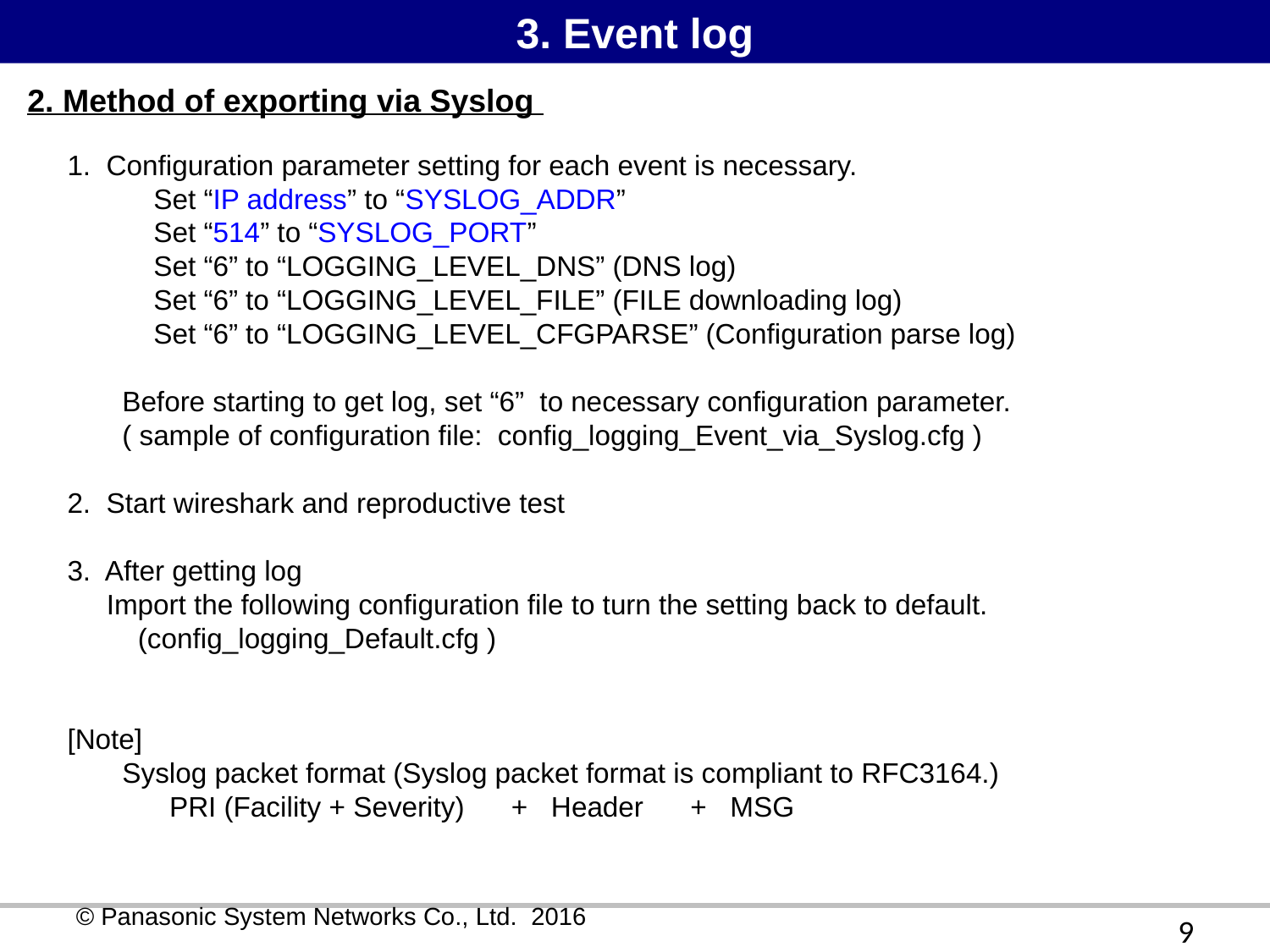

3. Event log
2. Method of exporting via Syslog
1.  Configuration parameter setting for each event is necessary.
           Set “IP address” to “SYSLOG_ADDR”
           Set “514” to “SYSLOG_PORT”
           Set “6” to “LOGGING_LEVEL_DNS” (DNS log)
           Set “6” to “LOGGING_LEVEL_FILE” (FILE downloading log)
           Set “6” to “LOGGING_LEVEL_CFGPARSE” (Configuration parse log)

       Before starting to get log, set “6”  to necessary configuration parameter.
       ( sample of configuration file:  config_logging_Event_via_Syslog.cfg )

2.  Start wireshark and reproductive test

3.  After getting log
     Import the following configuration file to turn the setting back to default.
         (config_logging_Default.cfg )

[Note]
       Syslog packet format (Syslog packet format is compliant to RFC3164.)
             PRI (Facility + Severity)      +   Header      +   MSG
9